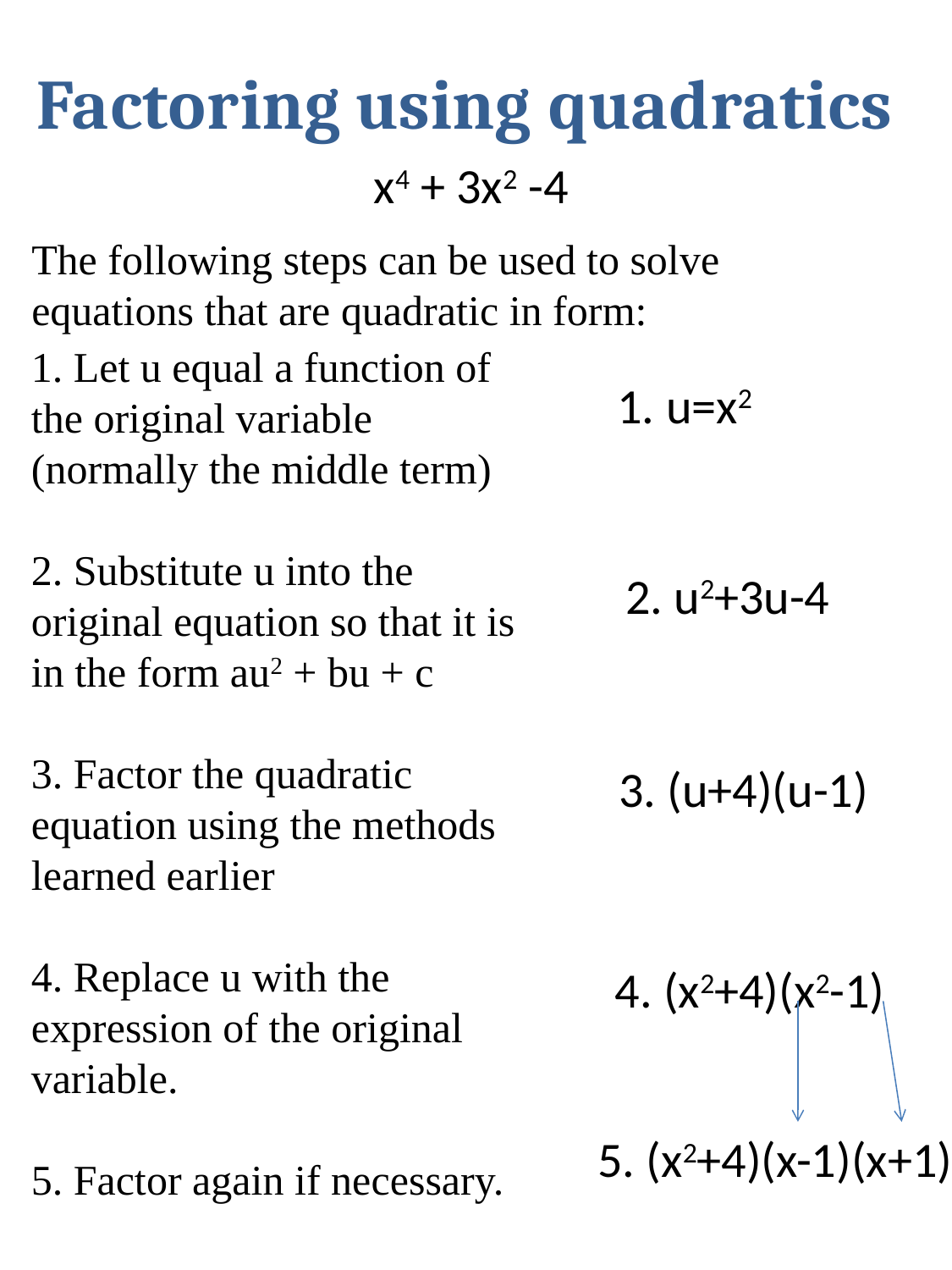

# Factoring using quadratics
x4 + 3x2 -4
The following steps can be used to solve equations that are quadratic in form:
1. Let u equal a function of the original variable (normally the middle term)

2. Substitute u into the original equation so that it is in the form au2 + bu + c

3. Factor the quadratic equation using the methods learned earlier

4. Replace u with the expression of the original variable.

5. Factor again if necessary.
1. u=x2
2. u2+3u-4
3. (u+4)(u-1)
4. (x2+4)(x2-1)
5. (x2+4)(x-1)(x+1)